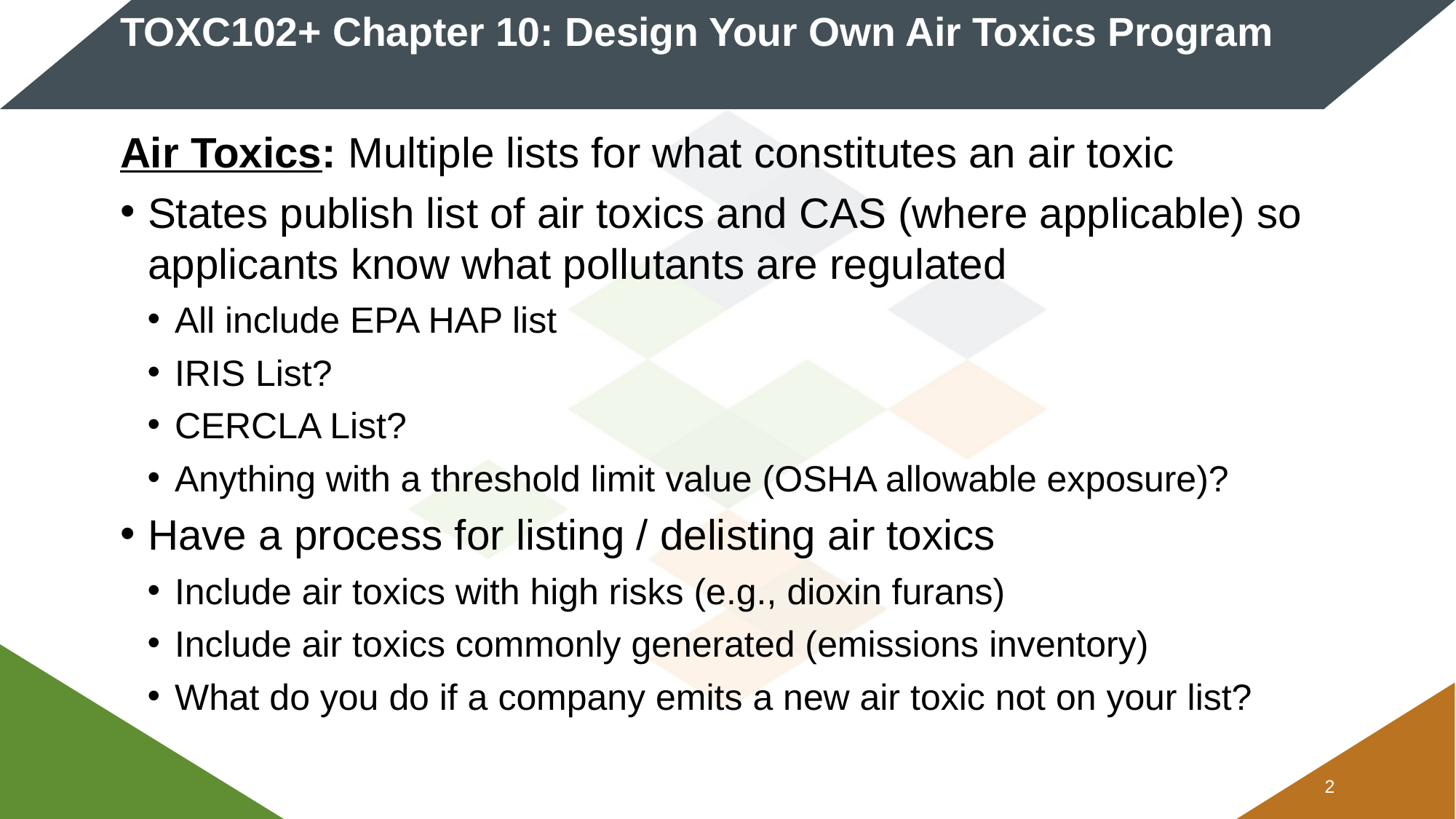

# TOXC102+ Chapter 10: Design Your Own Air Toxics Program
Air Toxics: Multiple lists for what constitutes an air toxic
States publish list of air toxics and CAS (where applicable) so applicants know what pollutants are regulated
All include EPA HAP list
IRIS List?
CERCLA List?
Anything with a threshold limit value (OSHA allowable exposure)?
Have a process for listing / delisting air toxics
Include air toxics with high risks (e.g., dioxin furans)
Include air toxics commonly generated (emissions inventory)
What do you do if a company emits a new air toxic not on your list?
2